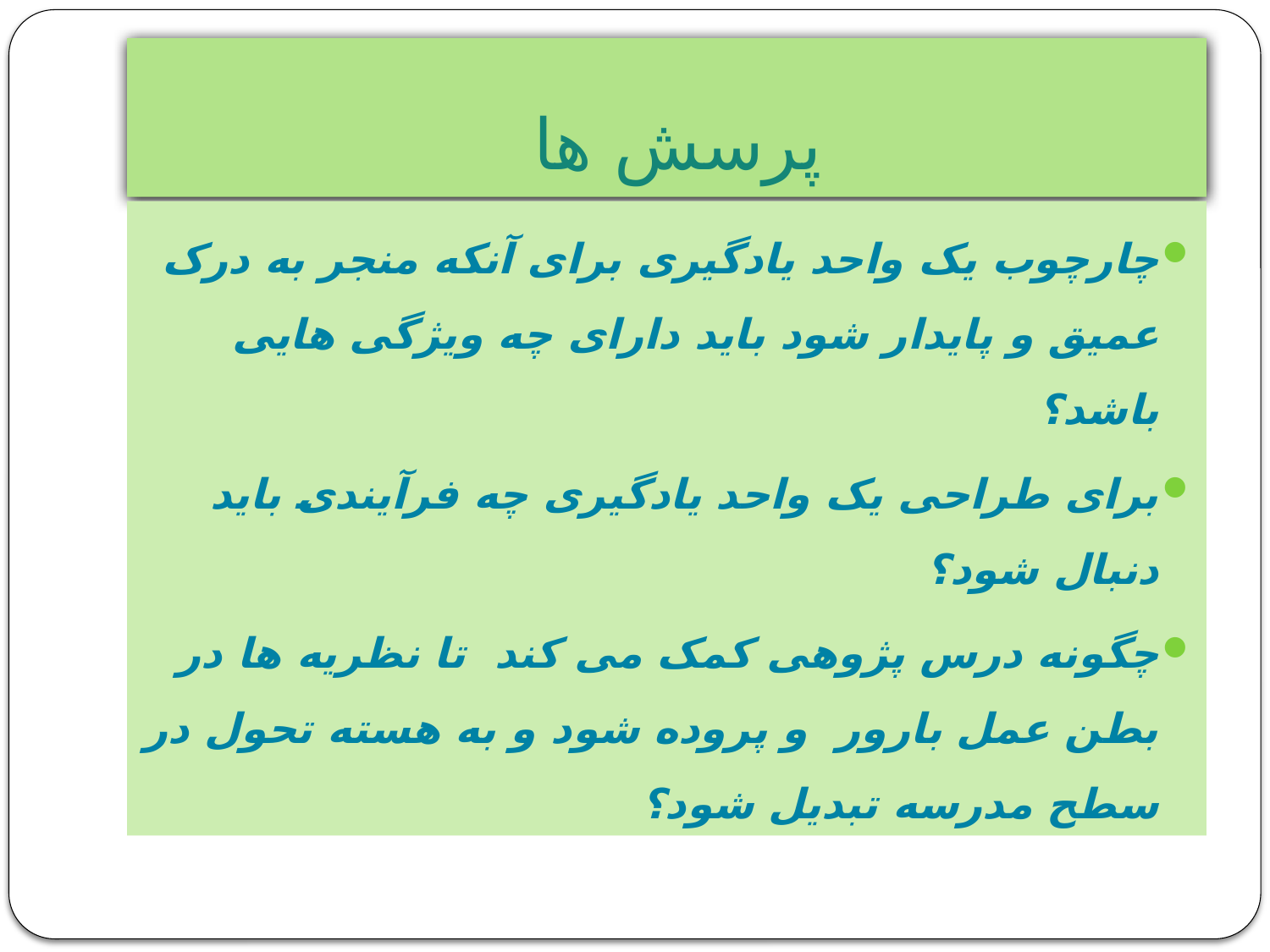

# پرسش ها
چارچوب یک واحد یادگیری برای آنکه منجر به درک عمیق و پایدار شود باید دارای چه ویژگی هایی باشد؟
برای طراحی یک واحد یادگیری چه فرآیندی باید دنبال شود؟
چگونه درس پژوهی کمک می کند  تا نظریه ها در بطن عمل بارور  و پروده شود و به هسته تحول در سطح مدرسه تبدیل شود؟